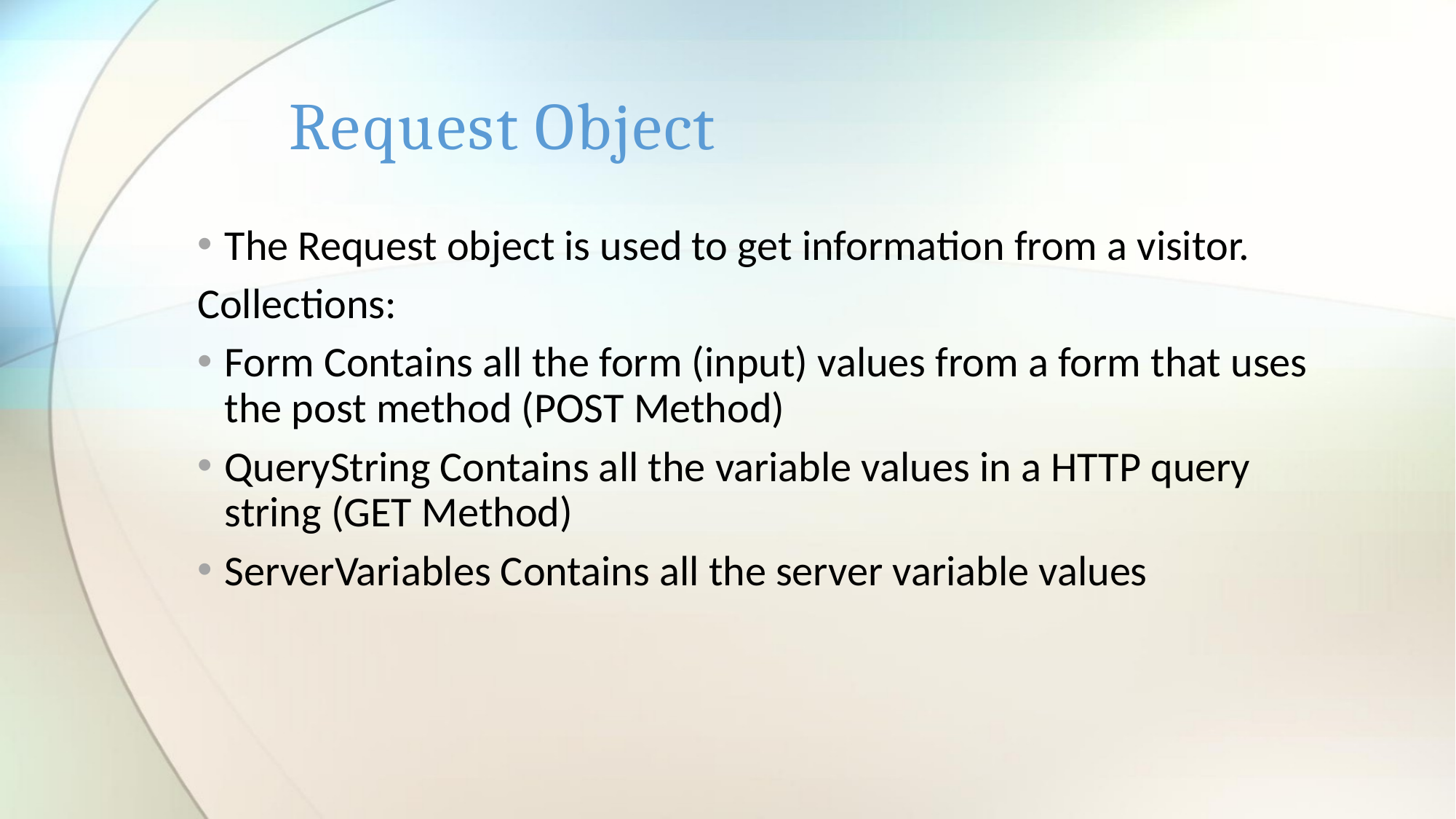

# Request Object
The Request object is used to get information from a visitor.
Collections:
Form Contains all the form (input) values from a form that uses the post method (POST Method)
QueryString Contains all the variable values in a HTTP query string (GET Method)
ServerVariables Contains all the server variable values